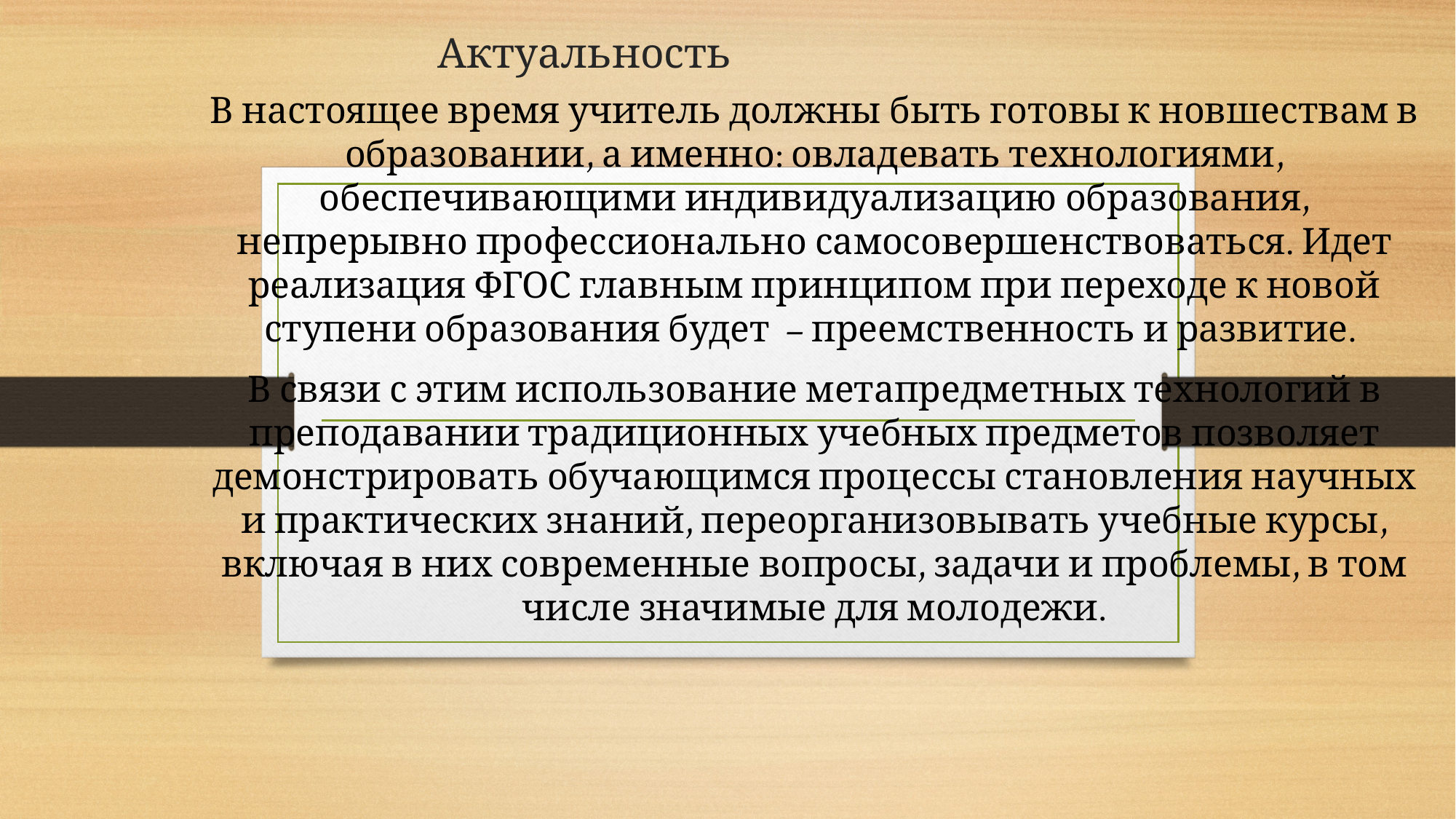

# Актуальность
В настоящее время учитель должны быть готовы к новшествам в образовании, а именно: овладевать технологиями, обеспечивающими индивидуализацию образования, непрерывно профессионально самосовершенствоваться. Идет реализация ФГОС главным принципом при переходе к новой ступени образования будет  – преемственность и развитие.
В связи с этим использование метапредметных технологий в преподавании традиционных учебных предметов позволяет демонстрировать обучающимся процессы становления научных и практических знаний, переорганизовывать учебные курсы, включая в них современные вопросы, задачи и проблемы, в том числе значимые для молодежи.